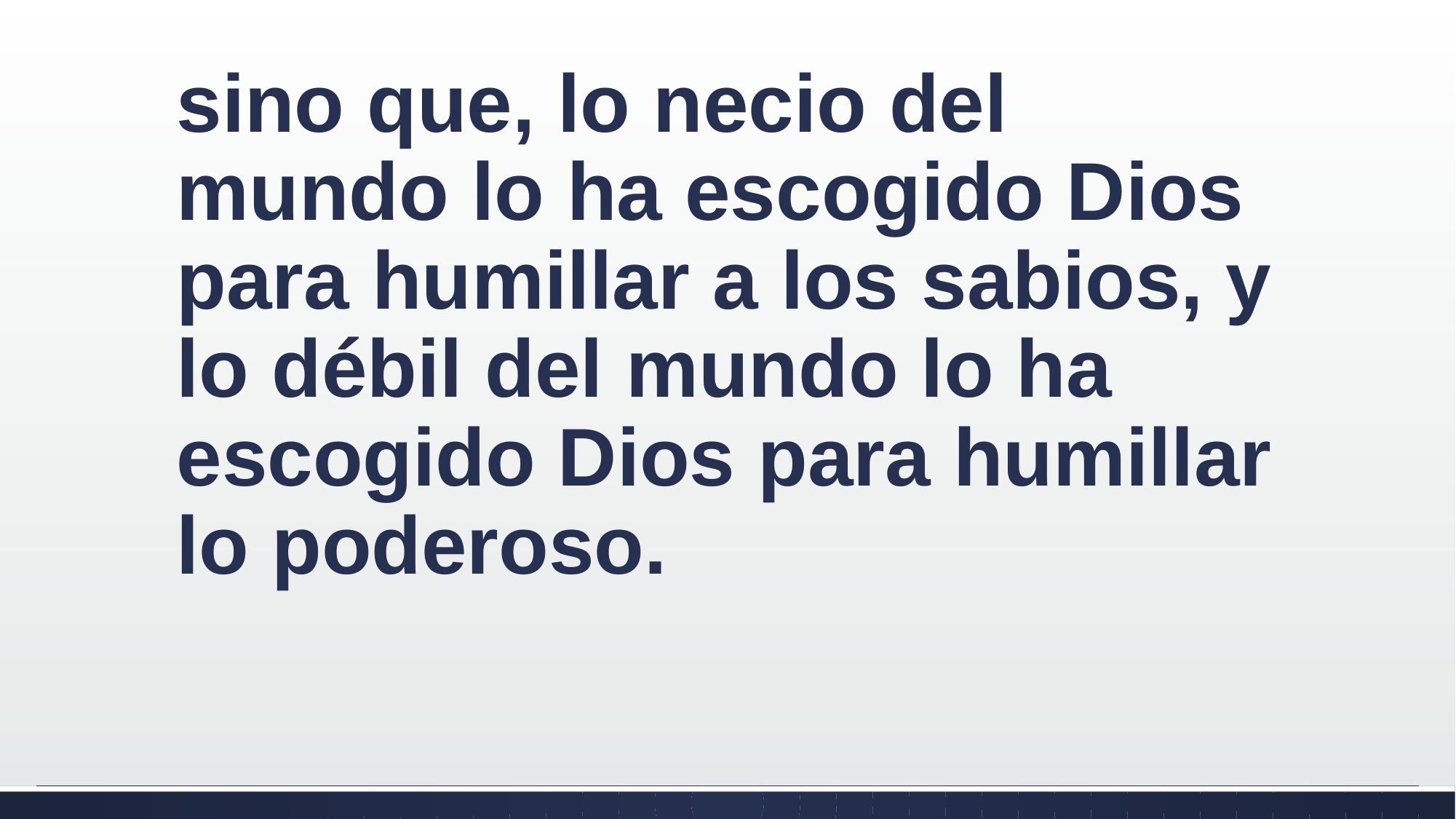

#
sino que, lo necio del mundo lo ha escogido Dios para humillar a los sabios, y lo débil del mundo lo ha escogido Dios para humillar lo poderoso.